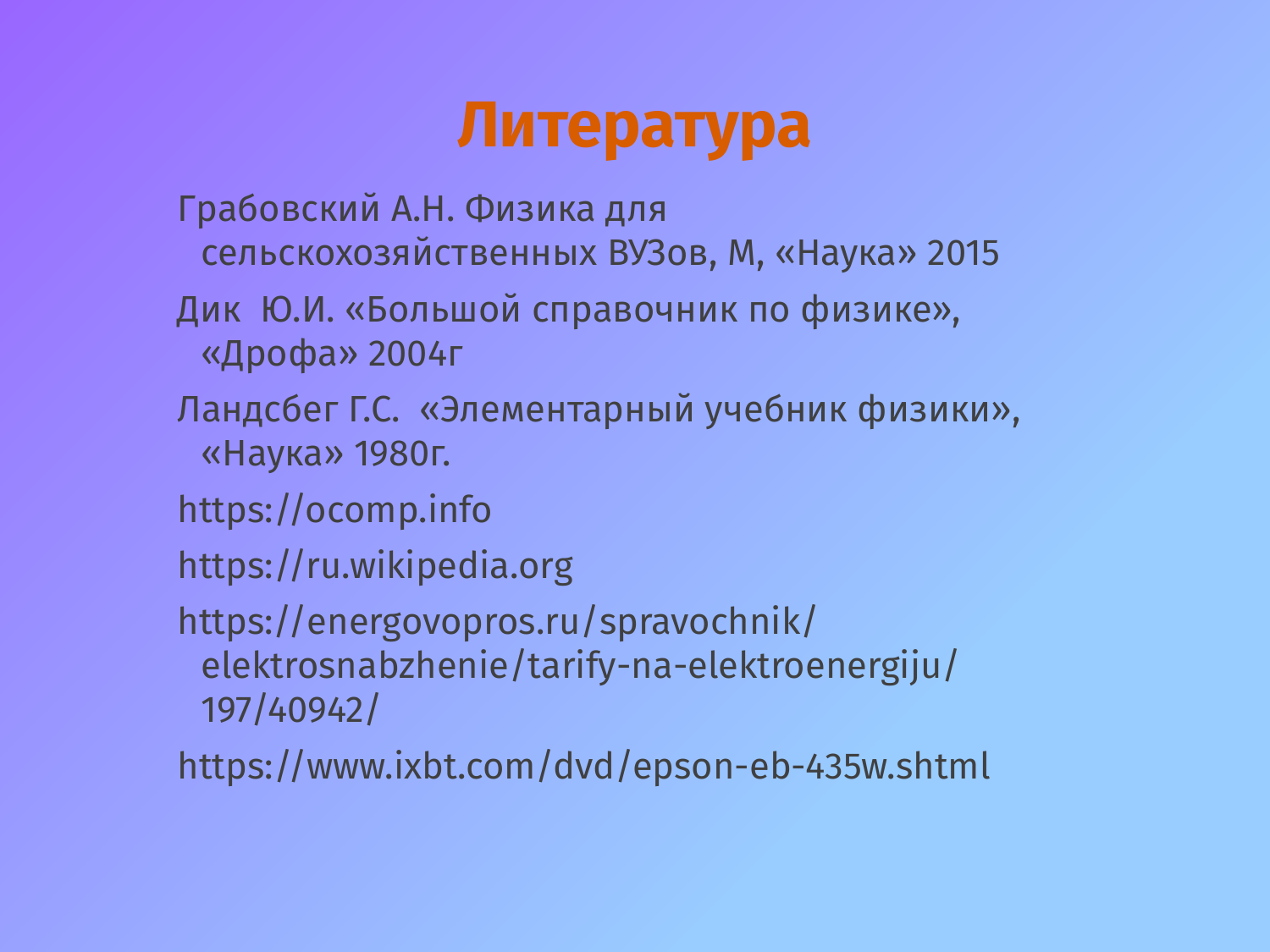

# Литература
Грабовский А.Н. Физика для сельскохозяйственных ВУЗов, М, «Наука» 2015
Дик  Ю.И. «Большой справочник по физике», «Дрофа» 2004г
Ландсбег Г.С.  «Элементарный учебник физики», «Наука» 1980г.
https://ocomp.info
https://ru.wikipedia.org
https://energovopros.ru/spravochnik/elektrosnabzhenie/tarify-na-elektroenergiju/197/40942/
https://www.ixbt.com/dvd/epson-eb-435w.shtml